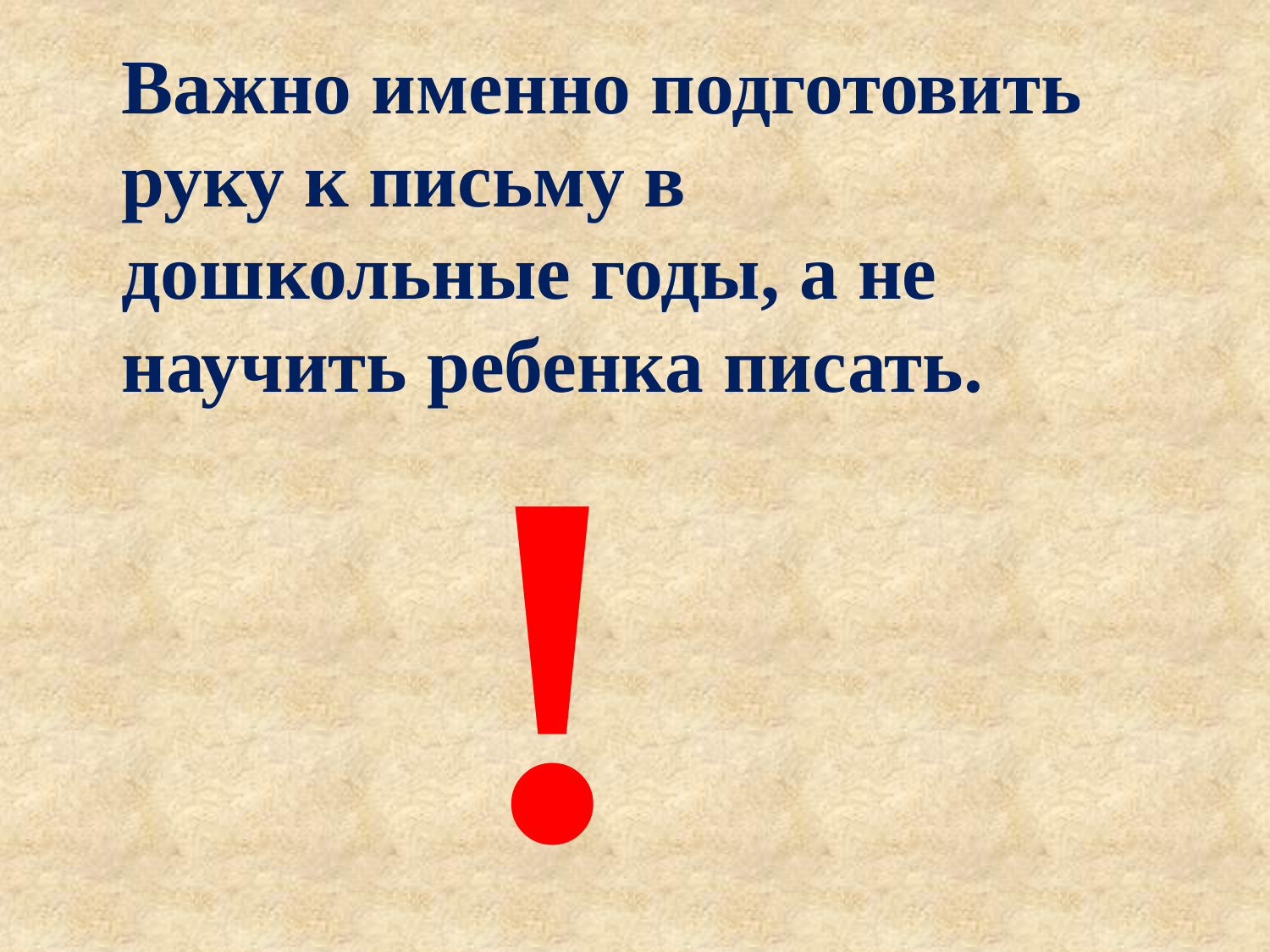

Важно именно подготовить руку к письму в дошкольные годы, а не научить ребенка писать.
!